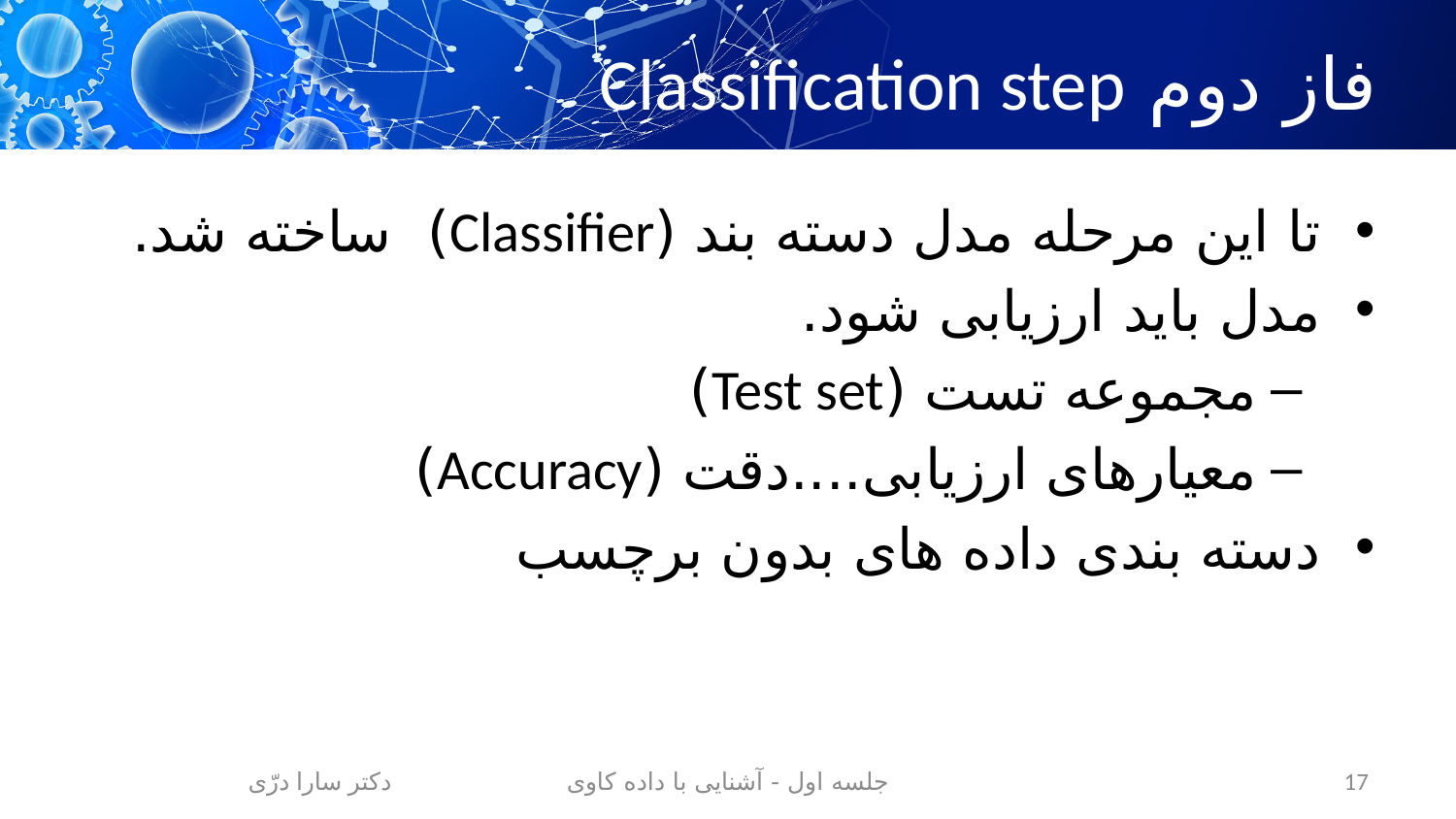

# فاز دوم Classification step
تا این مرحله مدل دسته بند (Classifier)  ساخته شد.
مدل باید ارزیابی شود.
مجموعه تست (Test set)
معیارهای ارزیابی....دقت (Accuracy)
دسته بندی داده های بدون برچسب
دکتر سارا درّی
جلسه اول - آشنایی با داده کاوی
17